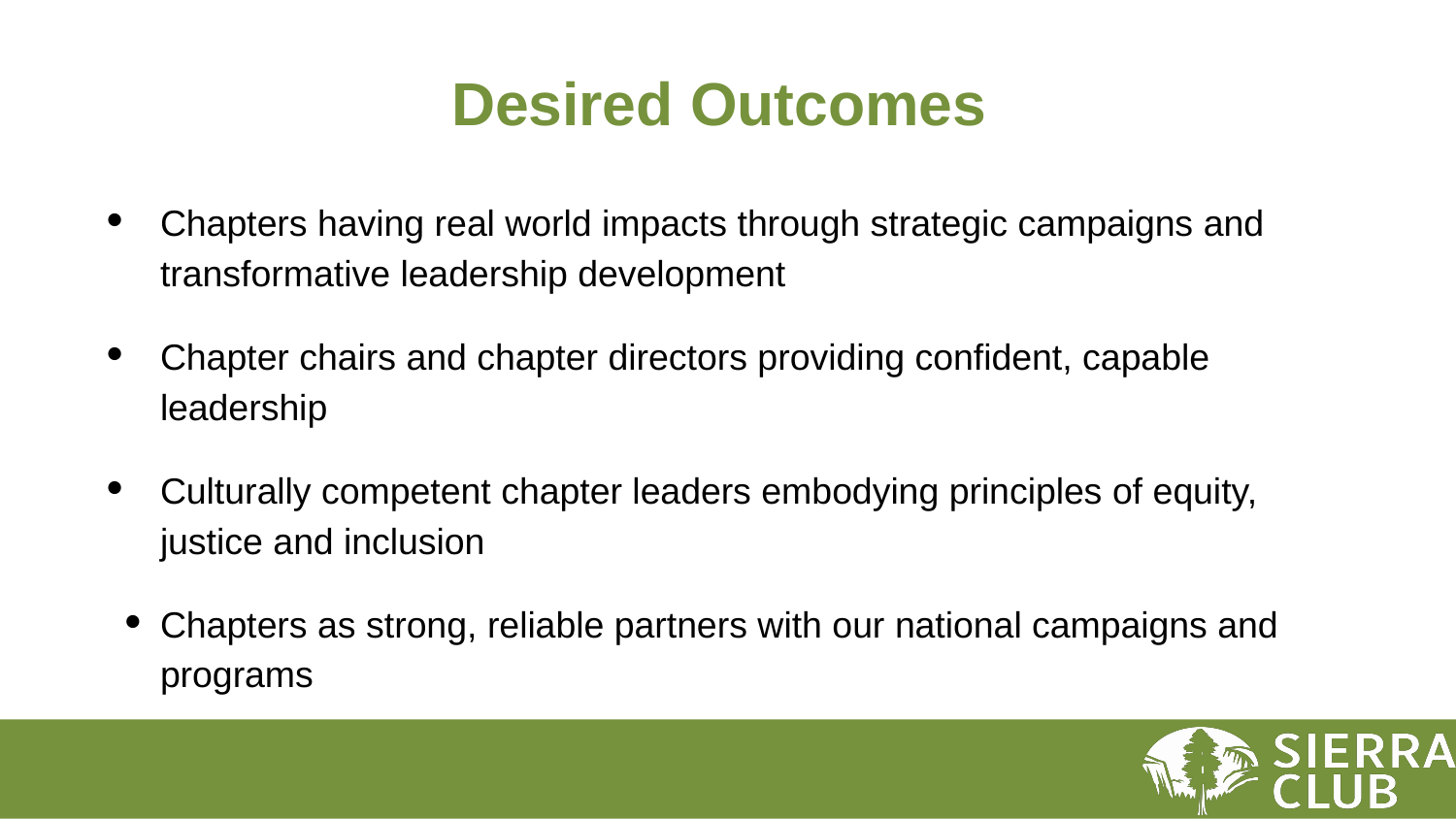

# Desired Outcomes
Chapters having real world impacts through strategic campaigns and transformative leadership development

Chapter chairs and chapter directors providing confident, capable leadership

Culturally competent chapter leaders embodying principles of equity, justice and inclusion

Chapters as strong, reliable partners with our national campaigns and programs